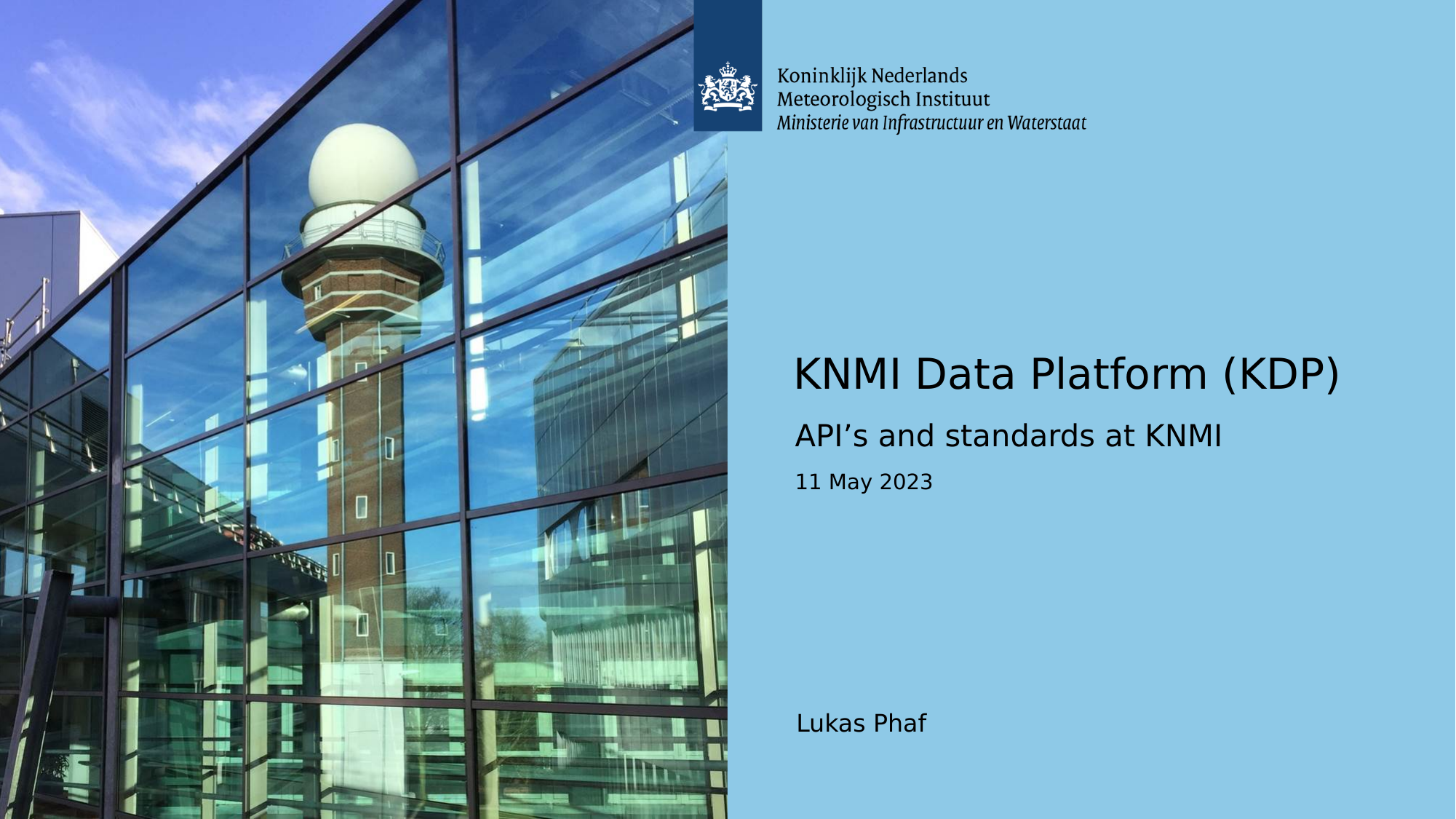

# KNMI Data Platform (KDP)
API’s and standards at KNMI
11 May 2023
Lukas Phaf